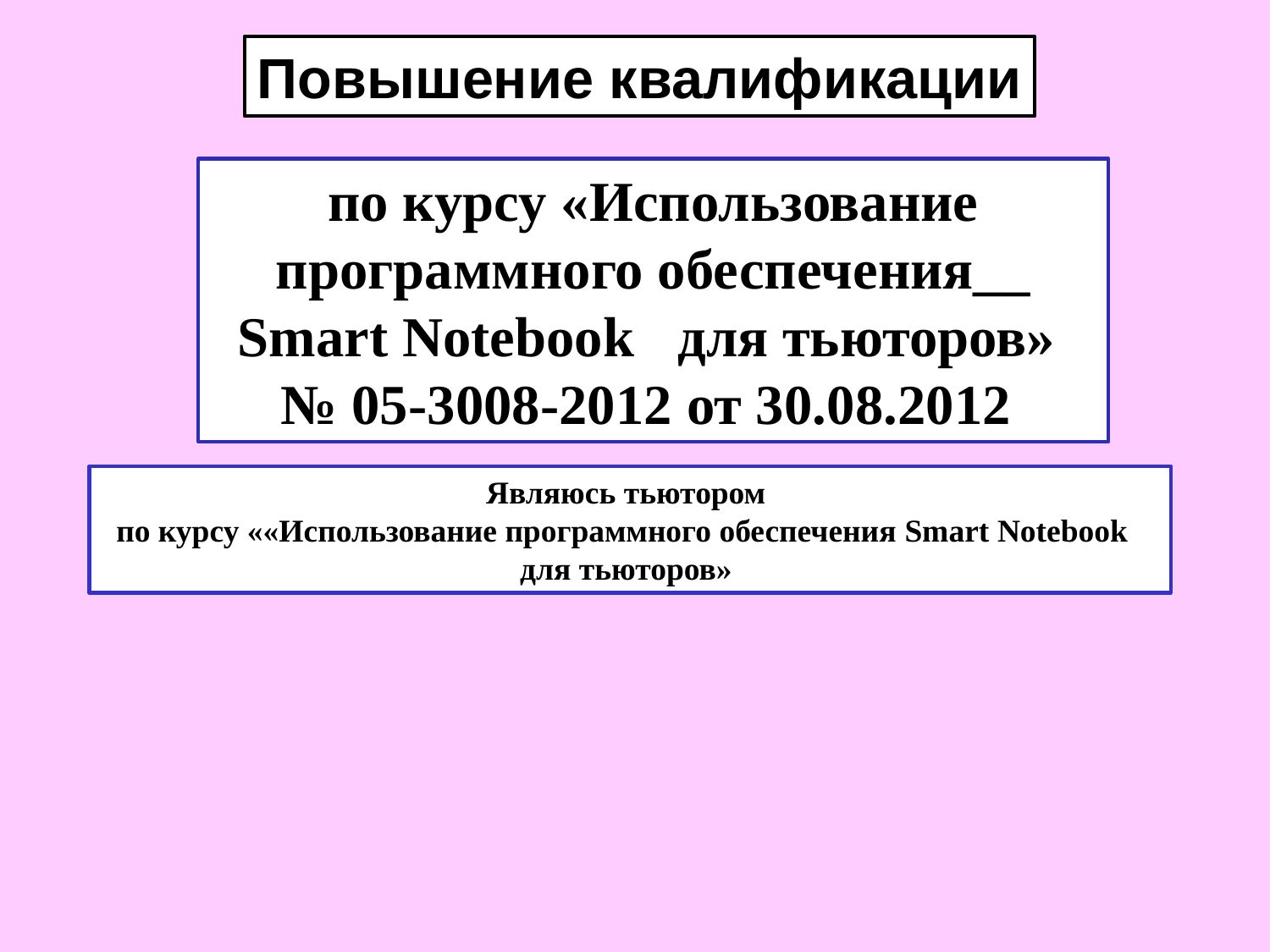

Повышение квалификации
по курсу «Использование программного обеспечения__ Smart Notebook   для тьюторов»  № 05-3008-2012 от 30.08.2012
Являюсь тьютором
по курсу ««Использование программного обеспечения Smart Notebook   для тьюторов»